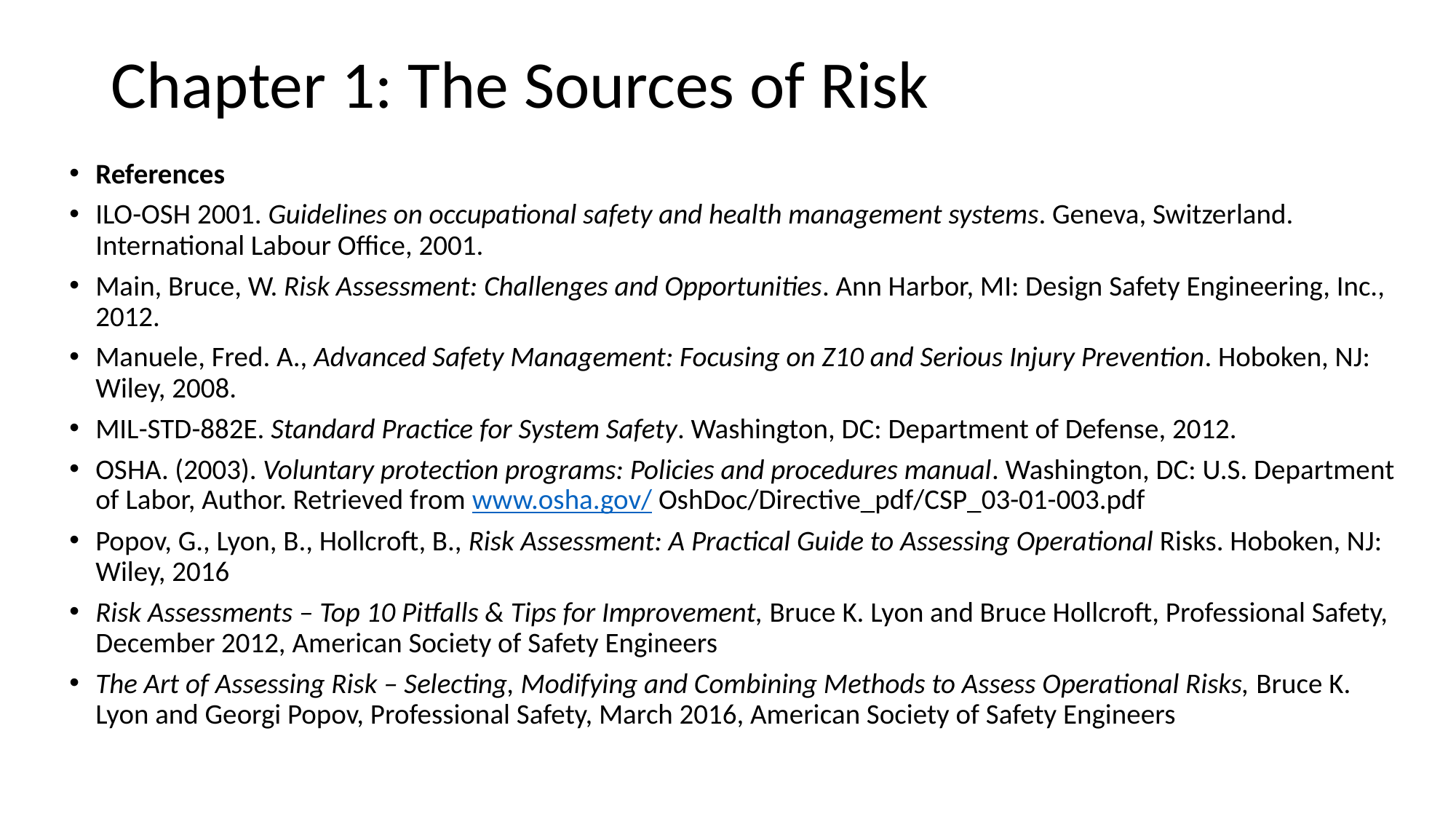

# Chapter 1: The Sources of Risk
References
ILO-OSH 2001. Guidelines on occupational safety and health management systems. Geneva, Switzerland. International Labour Office, 2001.
Main, Bruce, W. Risk Assessment: Challenges and Opportunities. Ann Harbor, MI: Design Safety Engineering, Inc., 2012.
Manuele, Fred. A., Advanced Safety Management: Focusing on Z10 and Serious Injury Prevention. Hoboken, NJ: Wiley, 2008.
MIL-STD-882E. Standard Practice for System Safety. Washington, DC: Department of Defense, 2012.
OSHA. (2003). Voluntary protection programs: Policies and procedures manual. Washington, DC: U.S. Department of Labor, Author. Retrieved from www.osha.gov/ OshDoc/Directive_pdf/CSP_03-01-003.pdf
Popov, G., Lyon, B., Hollcroft, B., Risk Assessment: A Practical Guide to Assessing Operational Risks. Hoboken, NJ: Wiley, 2016
Risk Assessments – Top 10 Pitfalls & Tips for Improvement, Bruce K. Lyon and Bruce Hollcroft, Professional Safety, December 2012, American Society of Safety Engineers
The Art of Assessing Risk – Selecting, Modifying and Combining Methods to Assess Operational Risks, Bruce K. Lyon and Georgi Popov, Professional Safety, March 2016, American Society of Safety Engineers